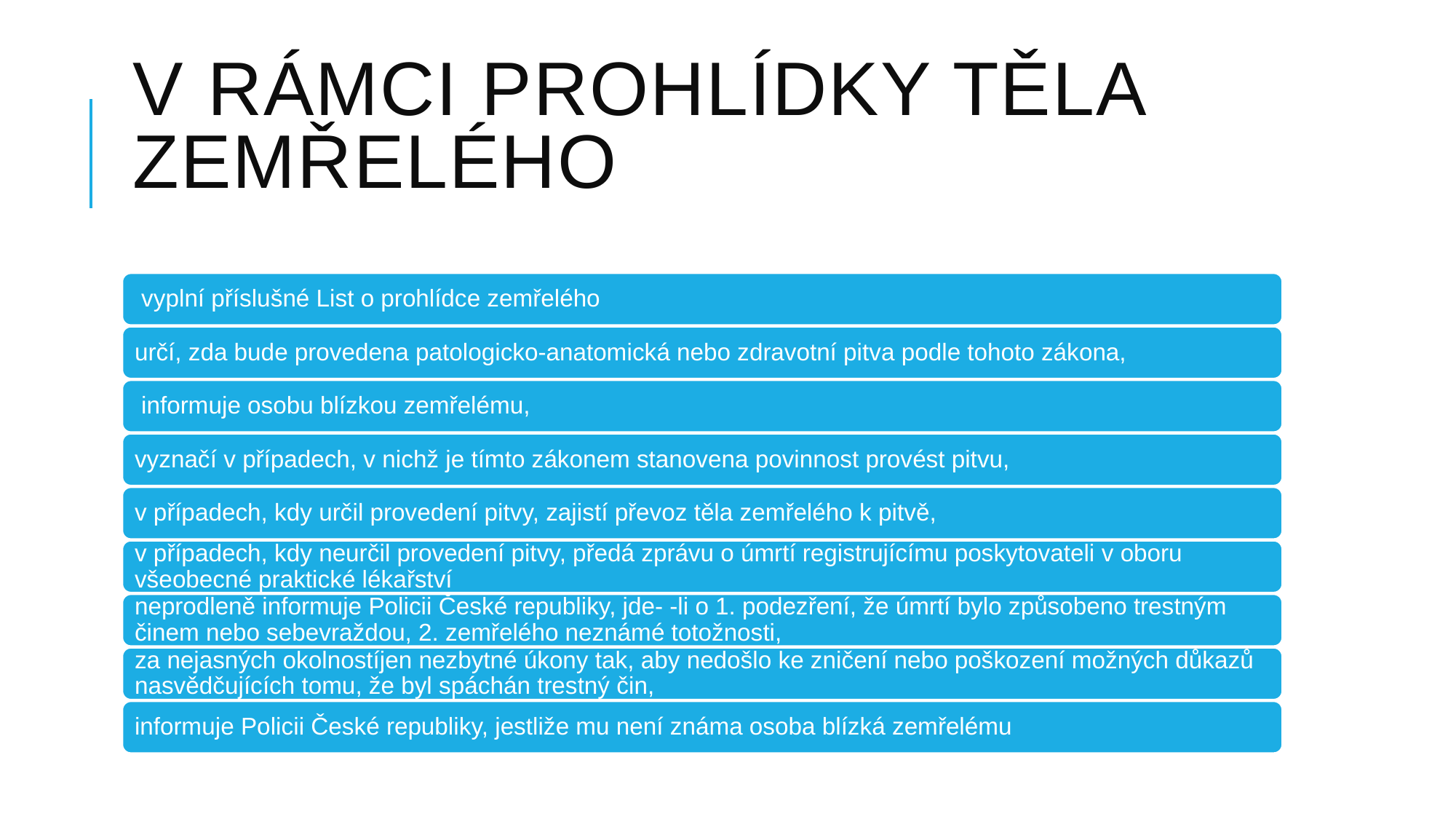

# V rámci prohlídky těla zemřelého
 vyplní příslušné List o prohlídce zemřelého
určí, zda bude provedena patologicko-anatomická nebo zdravotní pitva podle tohoto zákona,
 informuje osobu blízkou zemřelému,
vyznačí v případech, v nichž je tímto zákonem stanovena povinnost provést pitvu,
v případech, kdy určil provedení pitvy, zajistí převoz těla zemřelého k pitvě,
v případech, kdy neurčil provedení pitvy, předá zprávu o úmrtí registrujícímu poskytovateli v oboru všeobecné praktické lékařství
neprodleně informuje Policii České republiky, jde- -li o 1. podezření, že úmrtí bylo způsobeno trestným činem nebo sebevraždou, 2. zemřelého neznámé totožnosti,
za nejasných okolnostíjen nezbytné úkony tak, aby nedošlo ke zničení nebo poškození možných důkazů nasvědčujících tomu, že byl spáchán trestný čin,
informuje Policii České republiky, jestliže mu není známa osoba blízká zemřelému